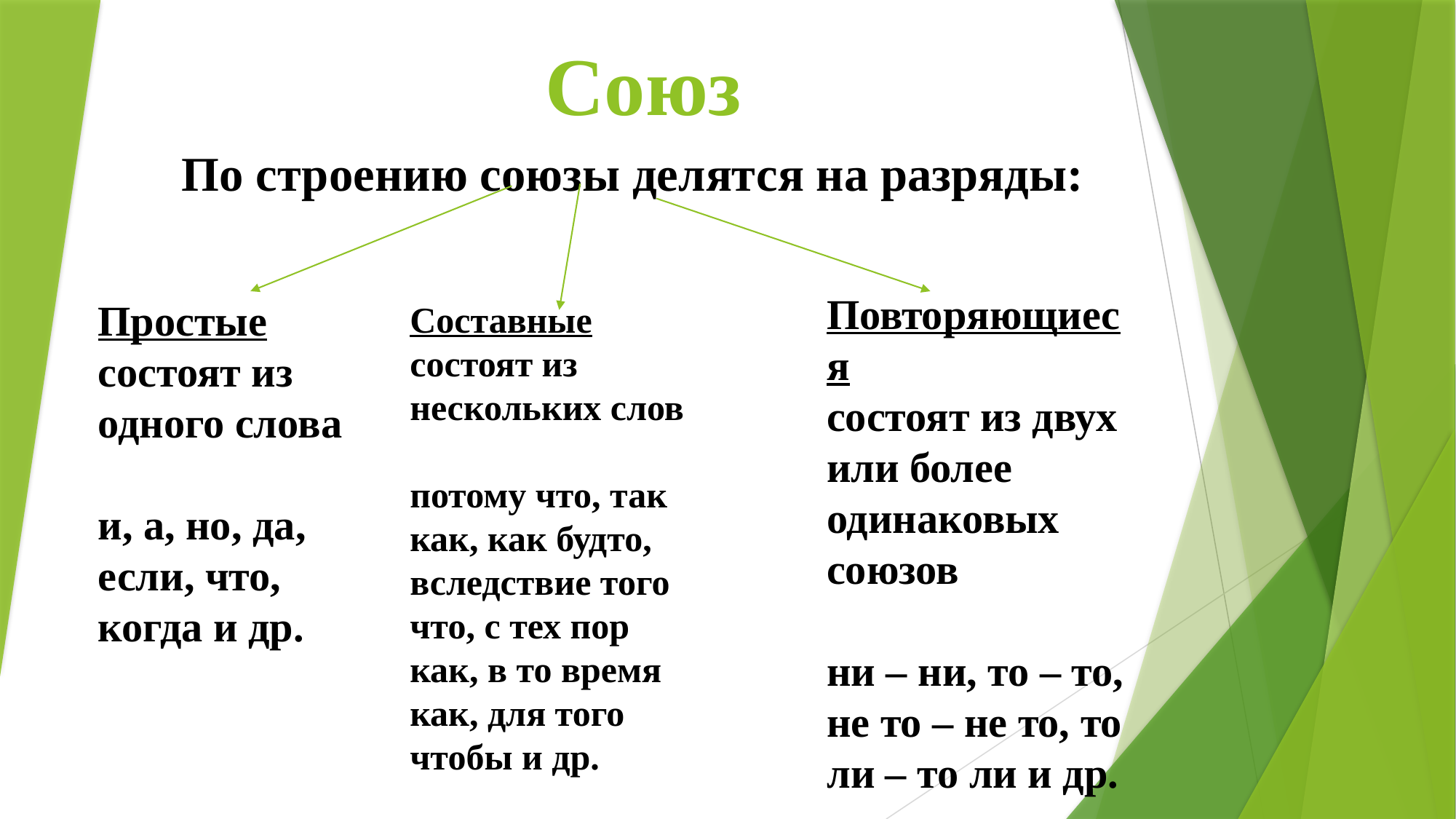

# Союз
По строению союзы делятся на разряды:

Повторяющиеся
состоят из двух или более одинаковых союзов

ни – ни, то – то, не то – не то, то ли – то ли и др.

Простые
состоят из одного слова

и, а, но, да, если, что, когда и др.

Составные
состоят из нескольких слов

потому что, так как, как будто, вследствие того что, с тех пор как, в то время как, для того чтобы и др.